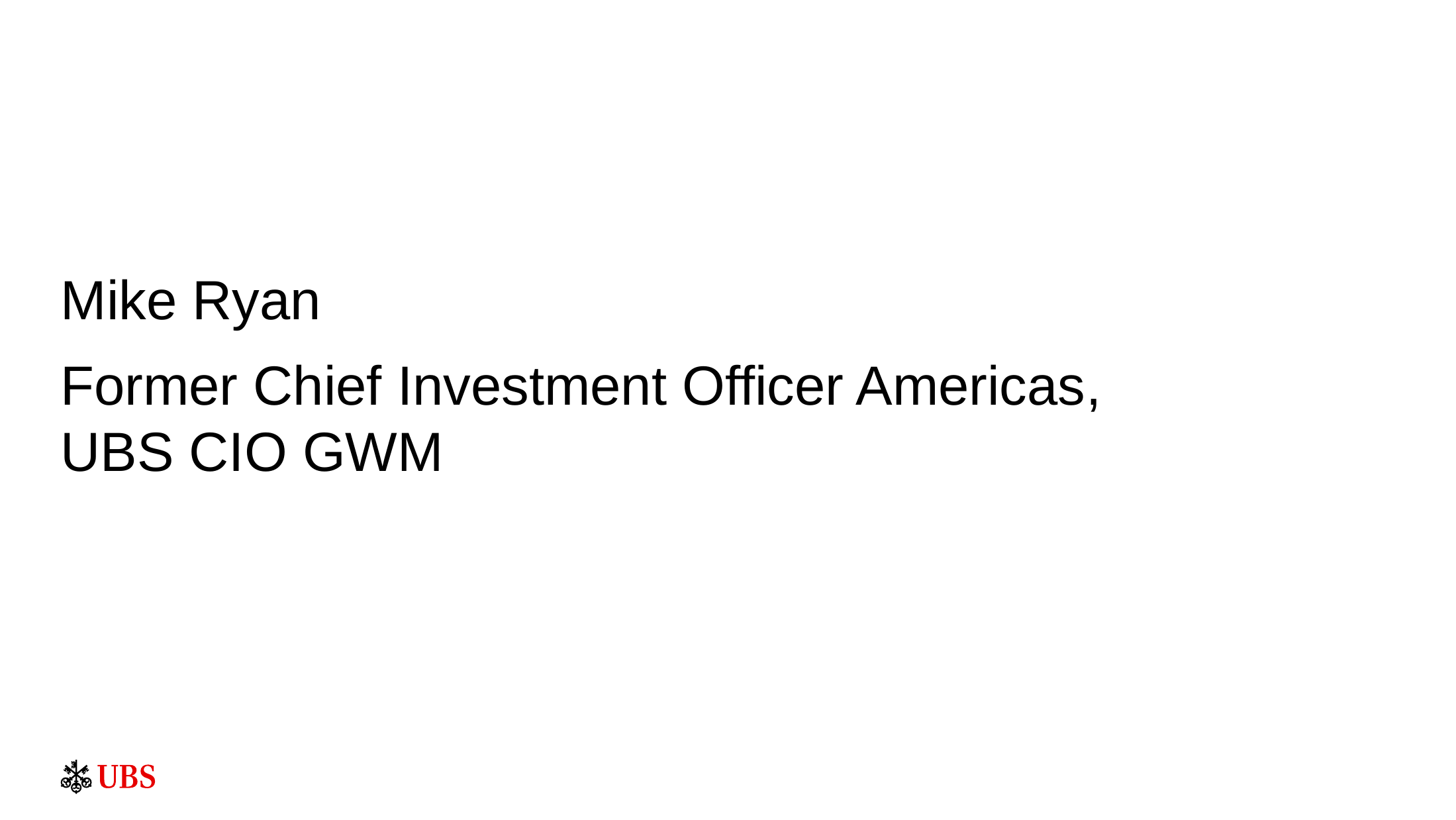

Mike Ryan
Former Chief Investment Officer Americas,
UBS CIO GWM